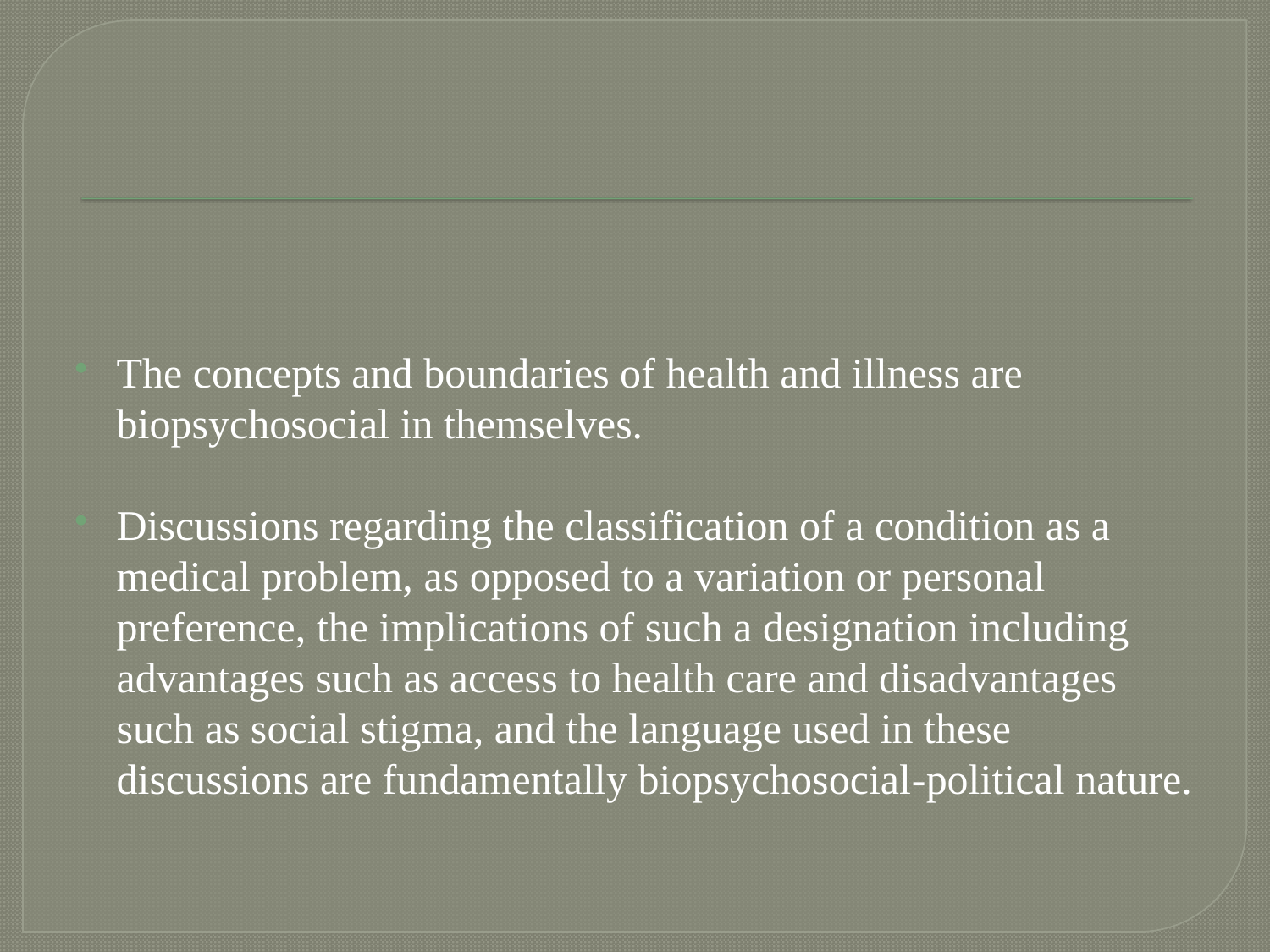

#
The concepts and boundaries of health and illness are biopsychosocial in themselves.

Discussions regarding the classification of a condition as a medical problem, as opposed to a variation or personal preference, the implications of such a designation including advantages such as access to health care and disadvantages such as social stigma, and the language used in these discussions are fundamentally biopsychosocial-political nature.